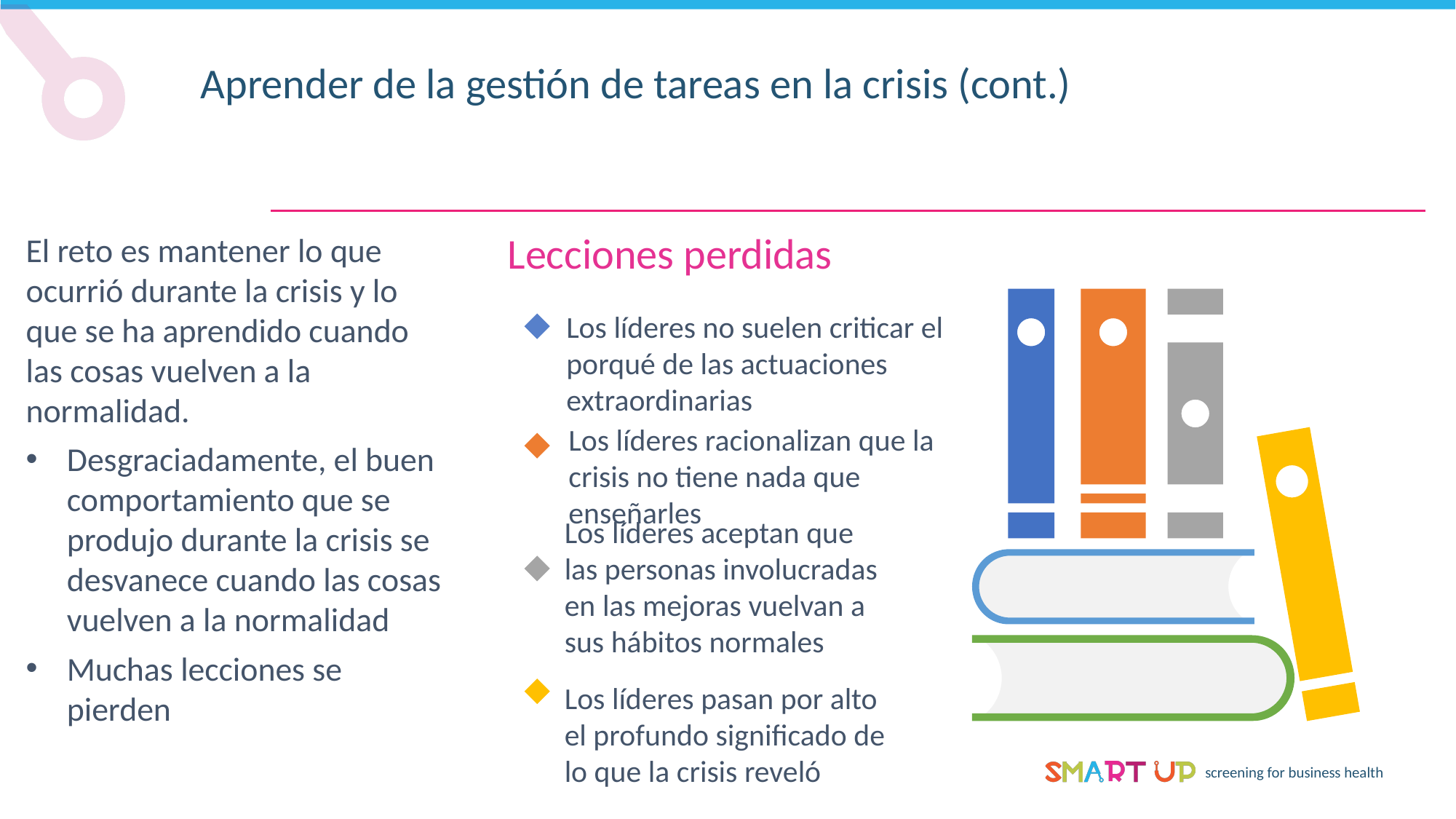

Aprender de la gestión de tareas en la crisis (cont.)
Lecciones perdidas
El reto es mantener lo que ocurrió durante la crisis y lo que se ha aprendido cuando las cosas vuelven a la normalidad.
Desgraciadamente, el buen comportamiento que se produjo durante la crisis se desvanece cuando las cosas vuelven a la normalidad
Muchas lecciones se pierden

Los líderes no suelen criticar el porqué de las actuaciones extraordinarias

Los líderes racionalizan que la crisis no tiene nada que enseñarles

Los líderes aceptan que las personas involucradas en las mejoras vuelvan a sus hábitos normales

Los líderes pasan por alto el profundo significado de lo que la crisis reveló